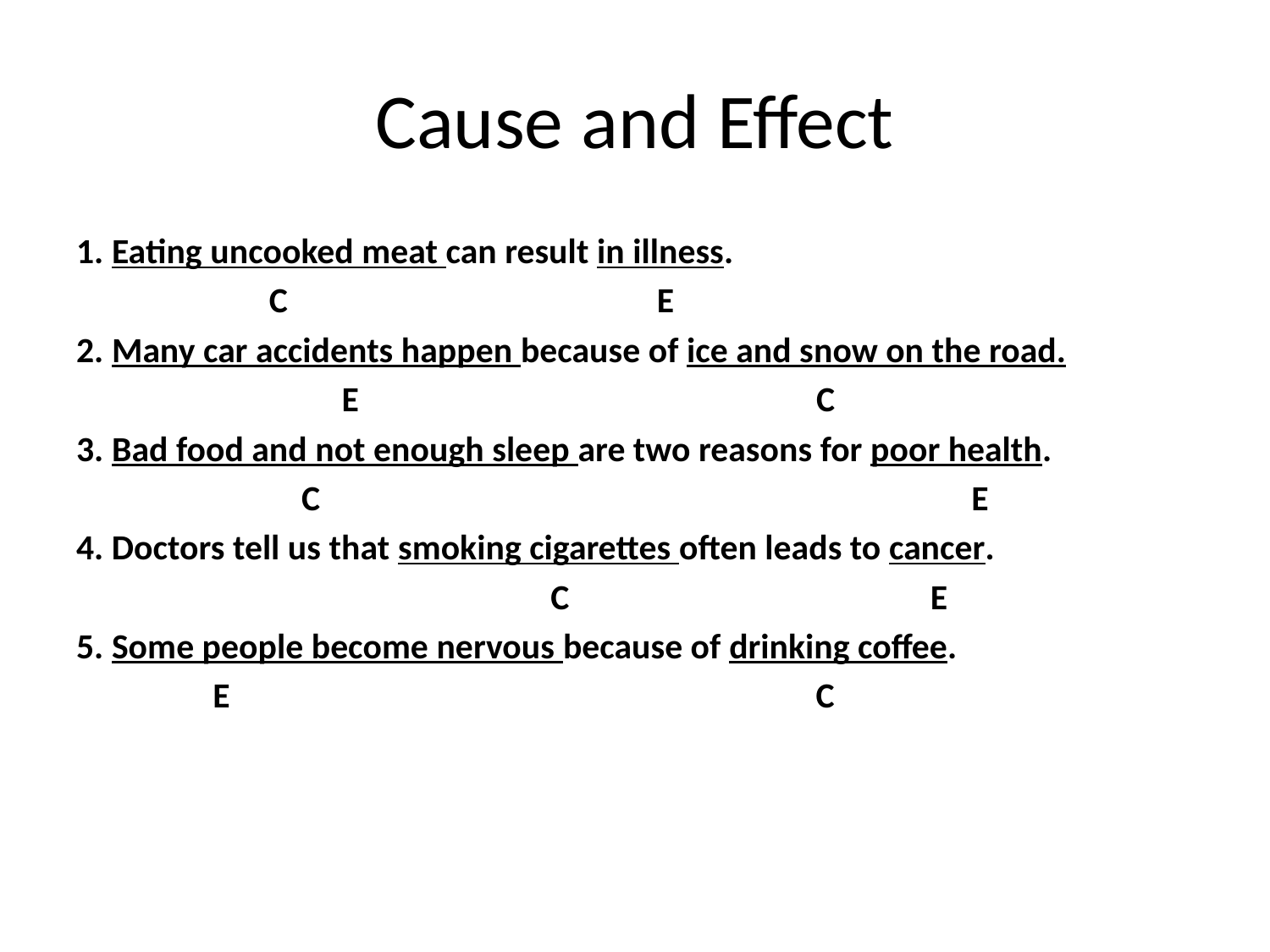

# Cause and Effect
1. Eating uncooked meat can result in illness.
                        C                                              E
2. Many car accidents happen because of ice and snow on the road.
                                 E                                                         C
3. Bad food and not enough sleep are two reasons for poor health.
                            C                                                                                 E
4. Doctors tell us that smoking cigarettes often leads to cancer.
                                                           C                                             E
5. Some people become nervous because of drinking coffee.
                 E                                                                         C